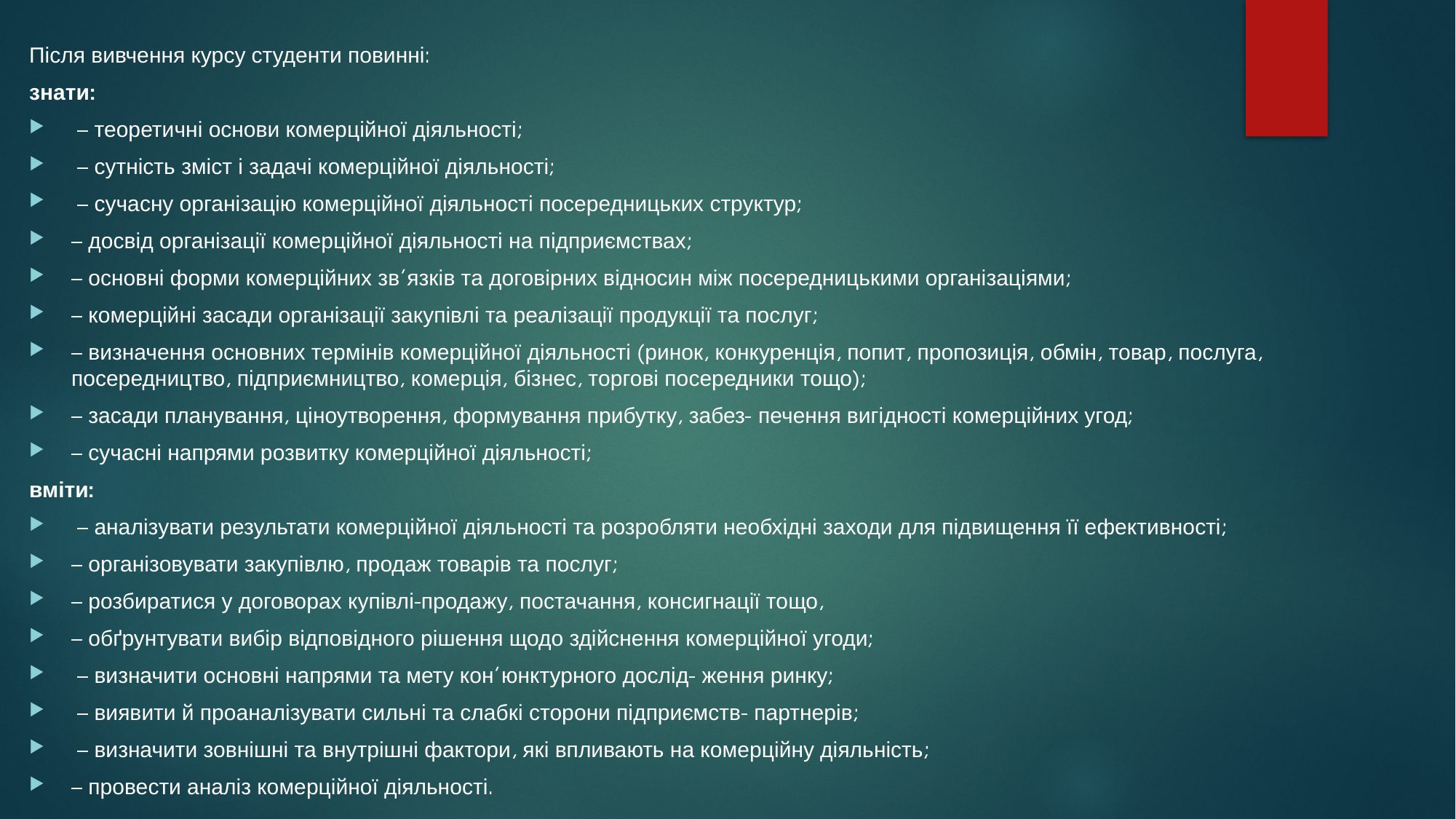

Після вивчення курсу студенти повинні:
знати:
 – теоретичні основи комерційної діяльності;
 – сутність зміст і задачі комерційної діяльності;
 – сучасну організацію комерційної діяльності посередницьких структур;
– досвід організації комерційної діяльності на підприємствах;
– основні форми комерційних зв’язків та договірних відносин між посередницькими організаціями;
– комерційні засади організації закупівлі та реалізації продукції та послуг;
– визначення основних термінів комерційної діяльності (ринок, конкуренція, попит, пропозиція, обмін, товар, послуга, посередництво, підприємництво, комерція, бізнес, торгові посередники тощо);
– засади планування, ціноутворення, формування прибутку, забез- печення вигідності комерційних угод;
– сучасні напрями розвитку комерційної діяльності;
вміти:
 – аналізувати результати комерційної діяльності та розробляти необхідні заходи для підвищення її ефективності;
– організовувати закупівлю, продаж товарів та послуг;
– розбиратися у договорах купівлі-продажу, постачання, консигнації тощо,
– обґрунтувати вибір відповідного рішення щодо здійснення комерційної угоди;
 – визначити основні напрями та мету кон’юнктурного дослід- ження ринку;
 – виявити й проаналізувати сильні та слабкі сторони підприємств- партнерів;
 – визначити зовнішні та внутрішні фактори, які впливають на комерційну діяльність;
– провести аналіз комерційної діяльності.